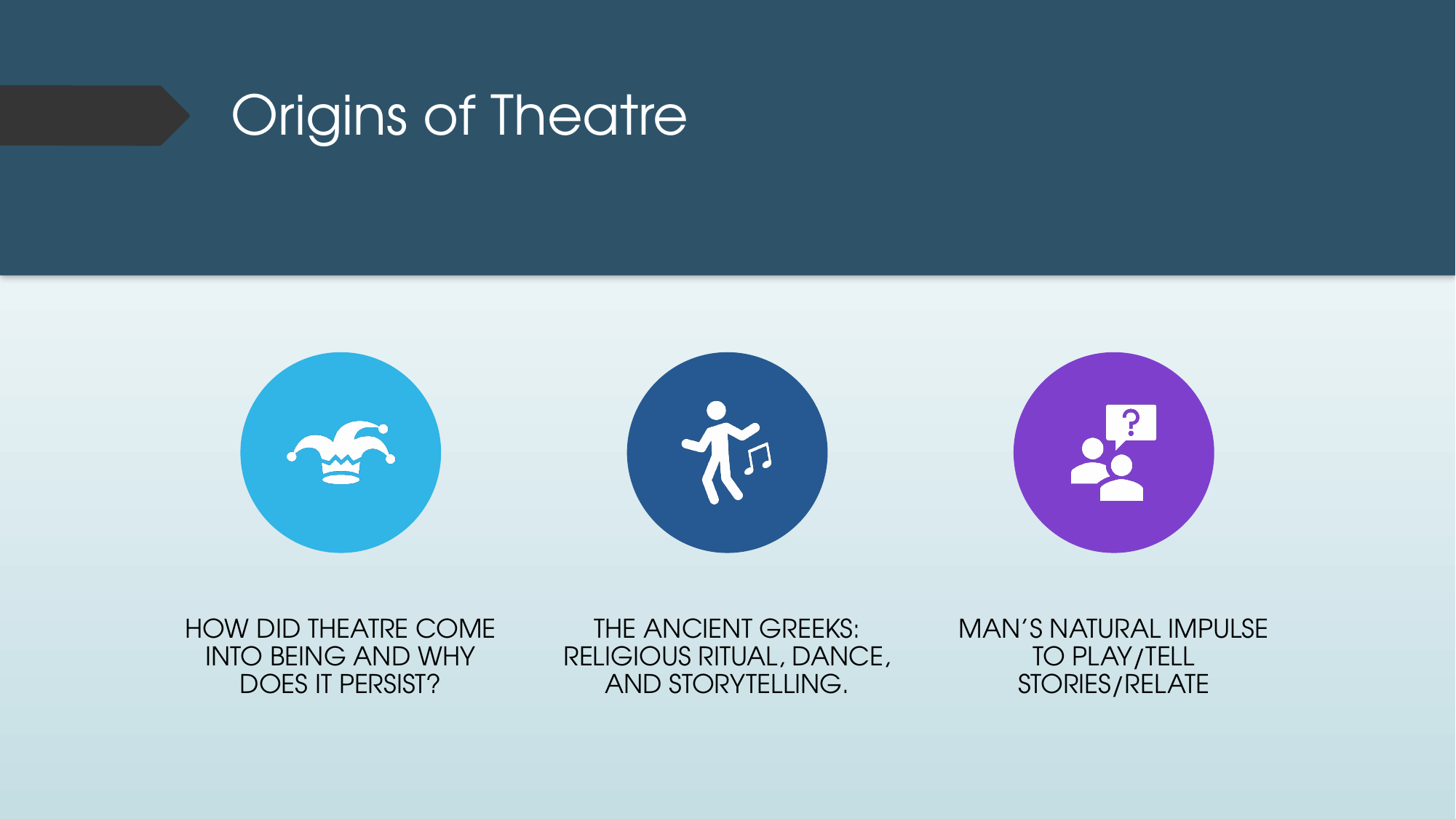

# Origins of Theatre

How did theatre come into being and why does it persist?
The Ancient Greeks: Religious ritual, dance, and storytelling.
Man’s natural impulse to Play/Tell stories/Relate